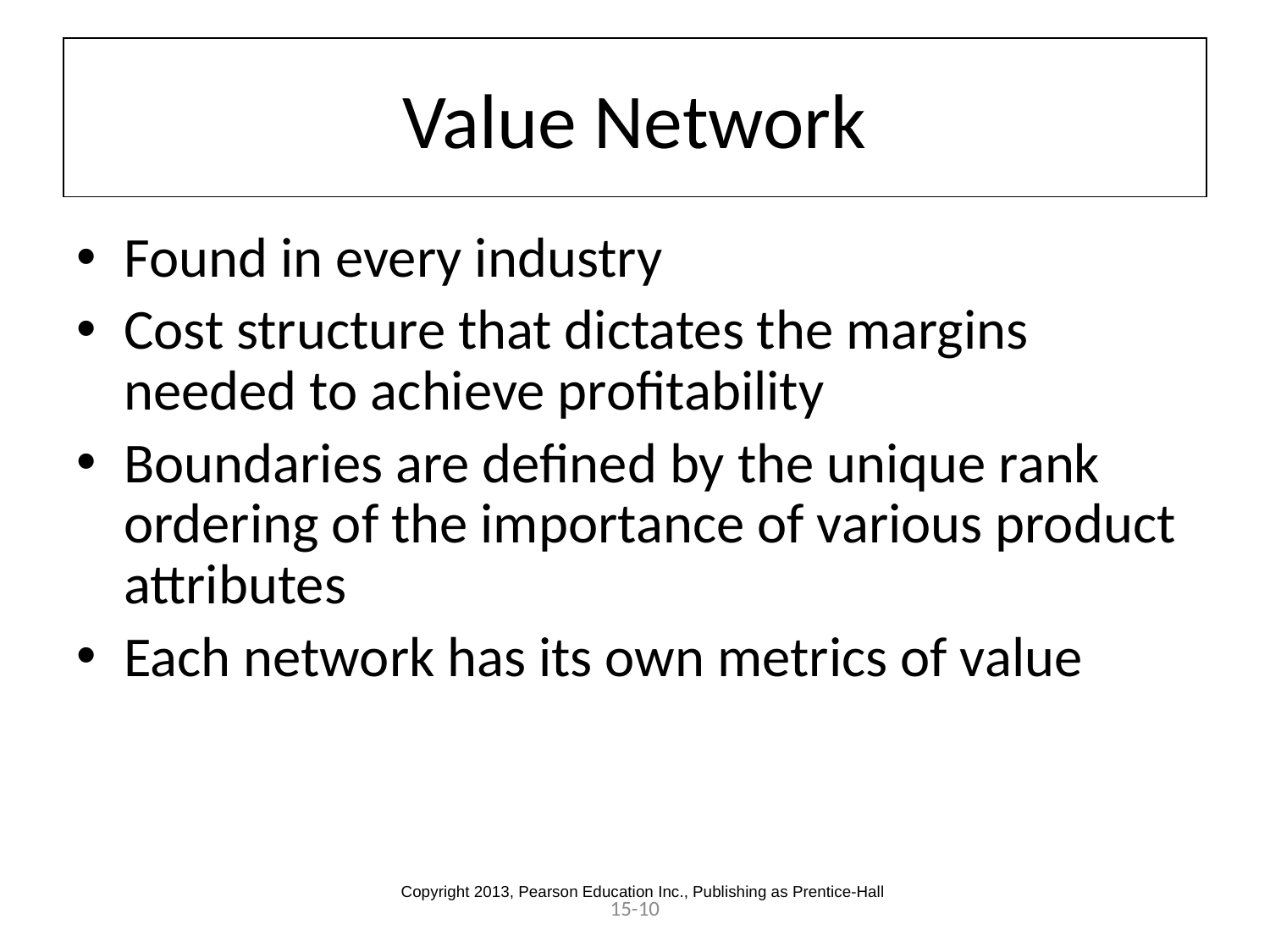

# Value Network
Found in every industry
Cost structure that dictates the margins needed to achieve profitability
Boundaries are defined by the unique rank ordering of the importance of various product attributes
Each network has its own metrics of value
Copyright 2013, Pearson Education Inc., Publishing as Prentice-Hall

15-10